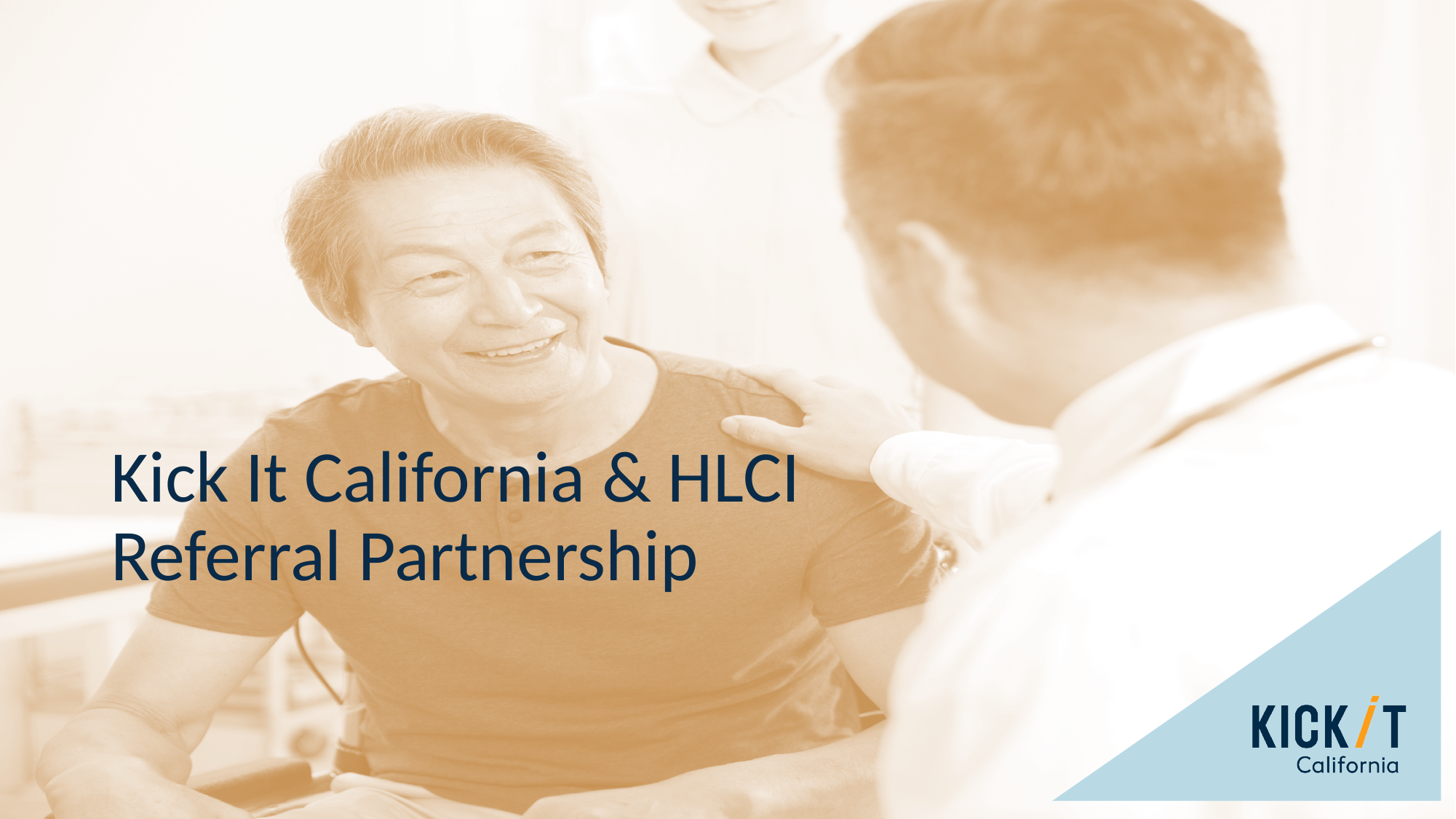

# Kick It California & HLCI Referral Partnership